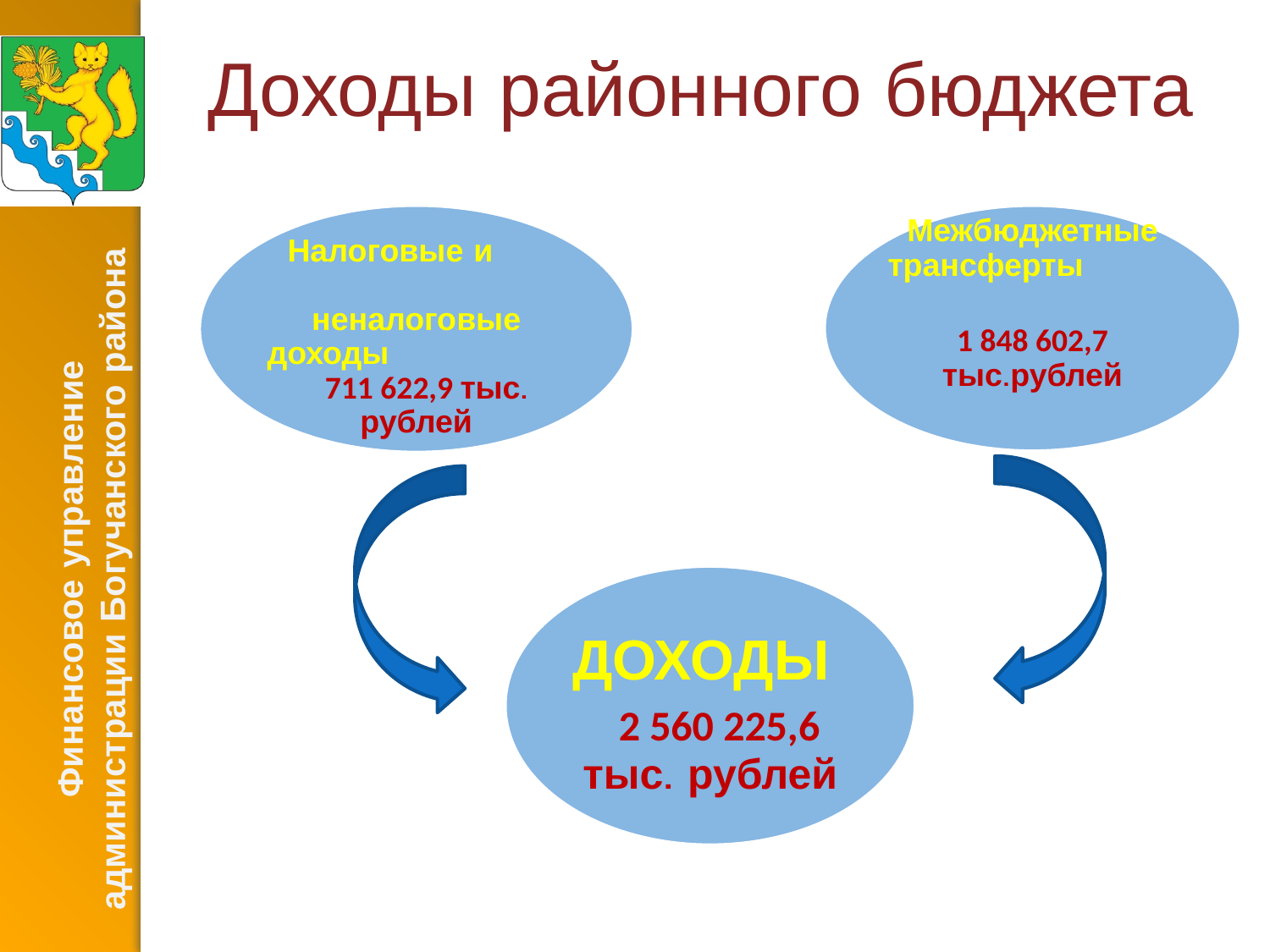

# Доходы районного бюджета
Межбюджетные трансферты
1 848 602,7 тыс.рублей
ДОХОДЫ   2 560 225,6 тыс. рублей
  Налоговые и                          неналоговые доходы                    711 622,9 тыс. рублей